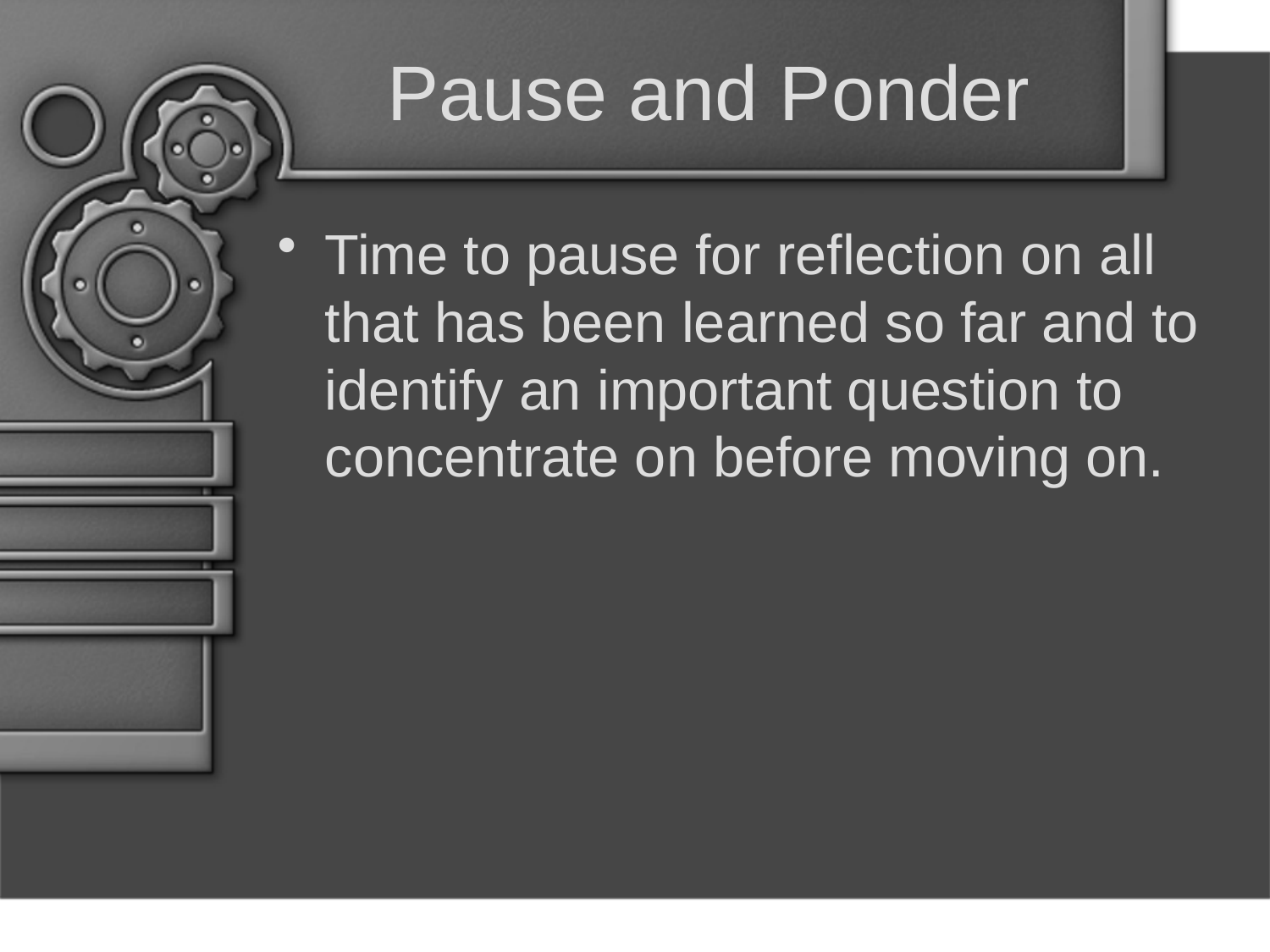

# Pause and Ponder
Time to pause for reflection on all that has been learned so far and to identify an important question to concentrate on before moving on.